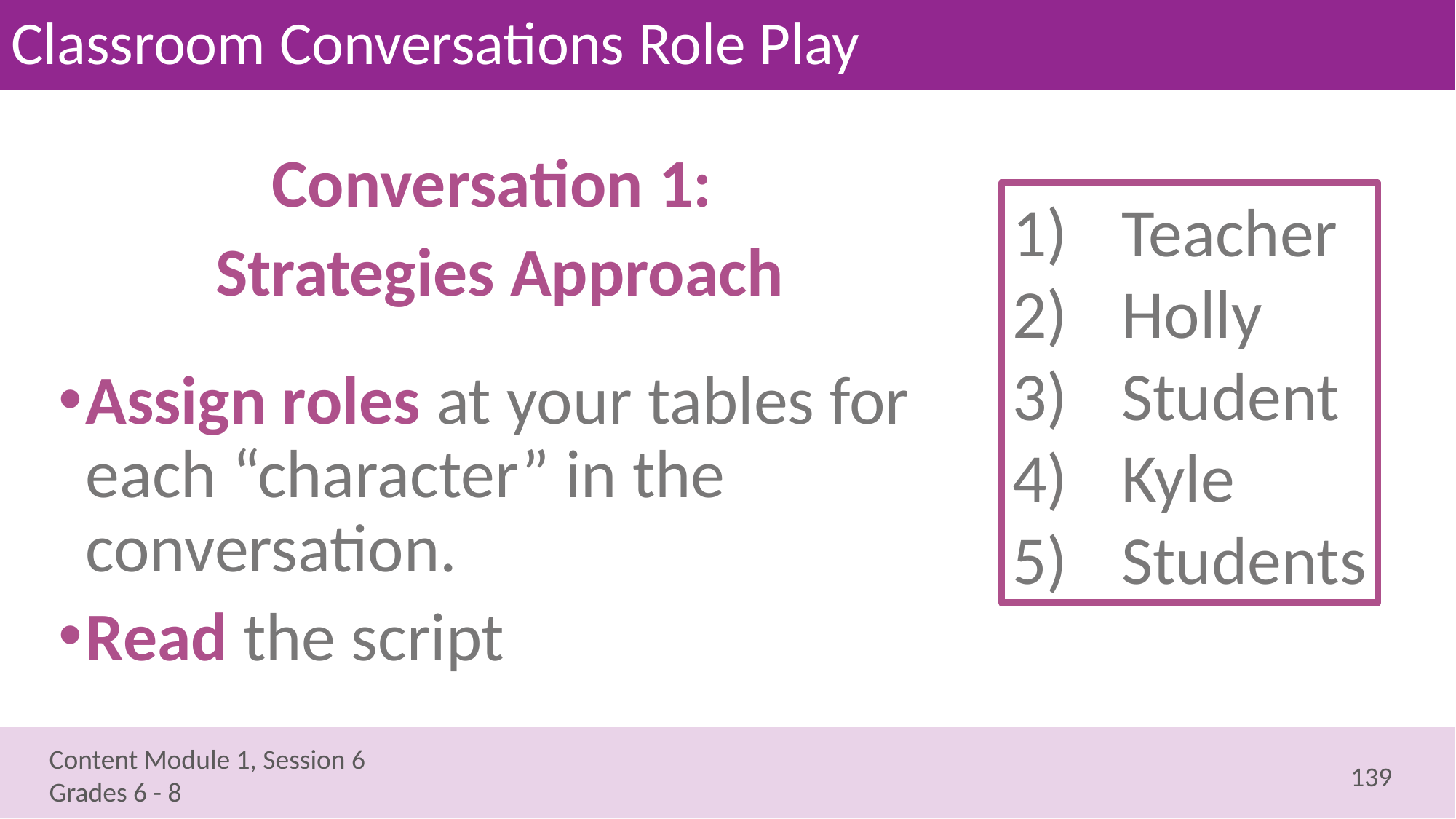

# Classroom Conversations Role Play

Conversation 1:
Strategies Approach

Assign roles at your tables for each “character” in the conversation.
Read the script
Teacher
Holly
Student
Kyle
Students
139